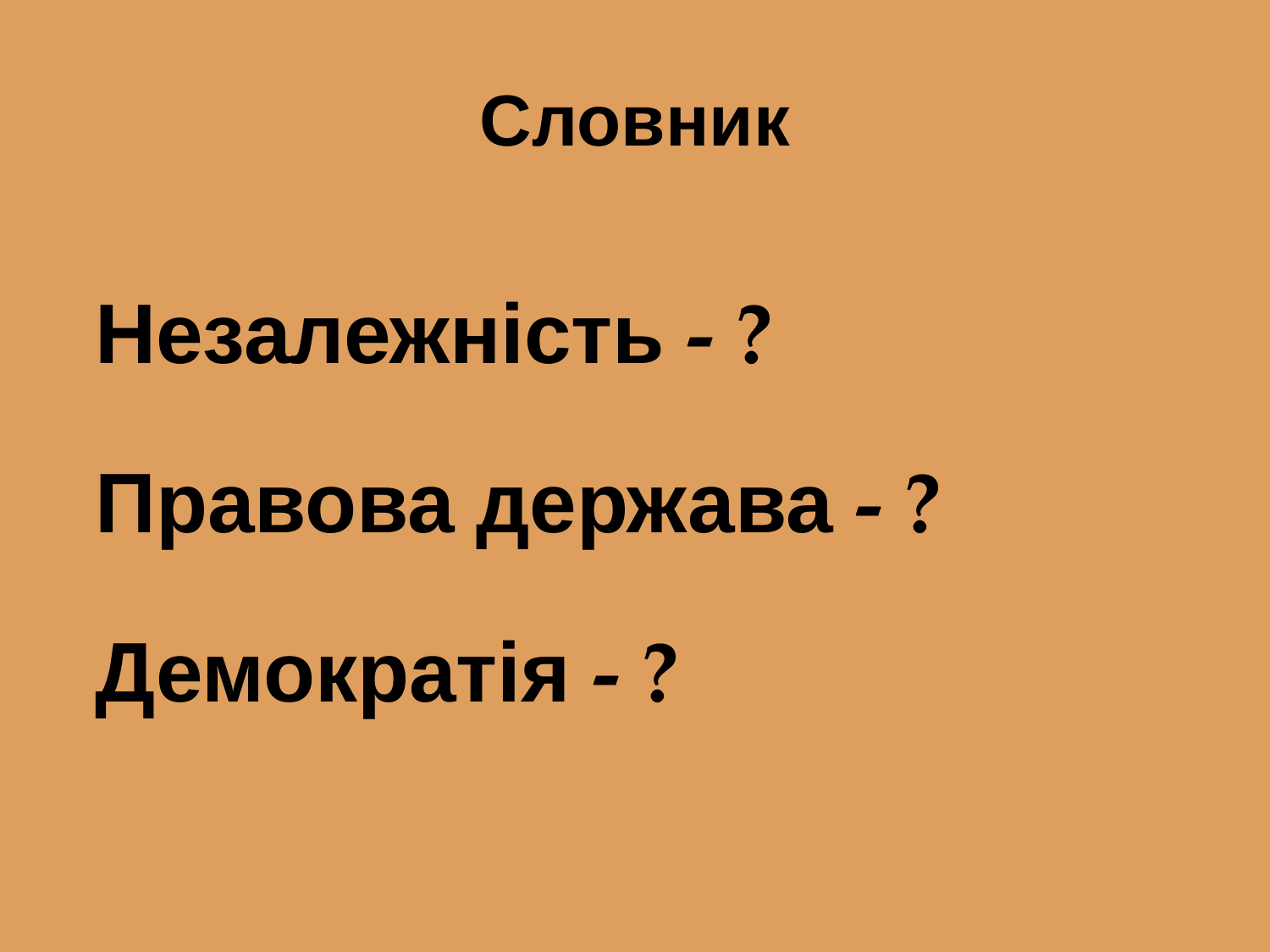

# Словник
Незалежність - ?
Правова держава - ?
Демократія - ?